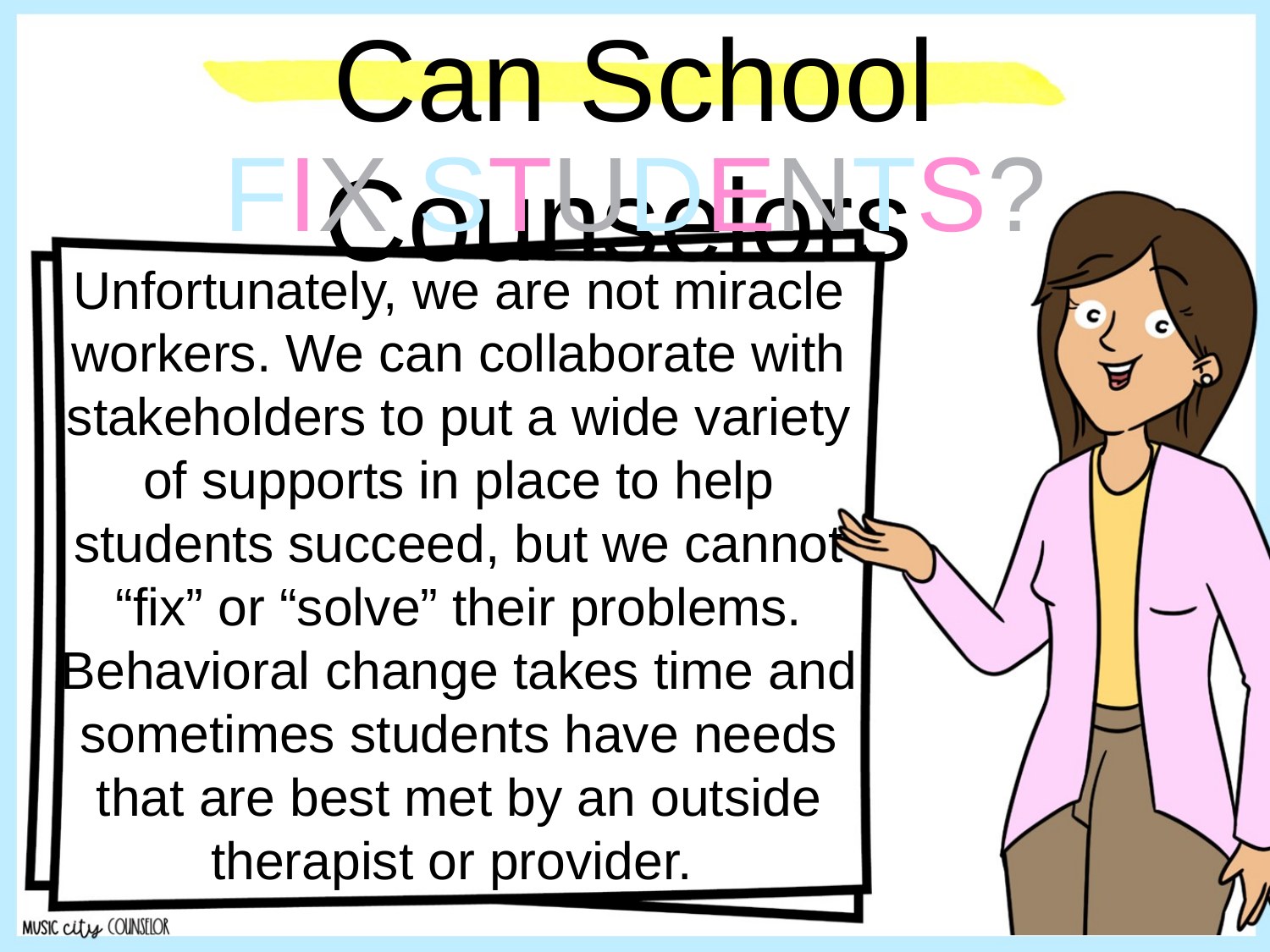

Can School Counselors
FIX STUDENTS?
Unfortunately, we are not miracle workers. We can collaborate with stakeholders to put a wide variety of supports in place to help students succeed, but we cannot “fix” or “solve” their problems. Behavioral change takes time and sometimes students have needs that are best met by an outside therapist or provider.